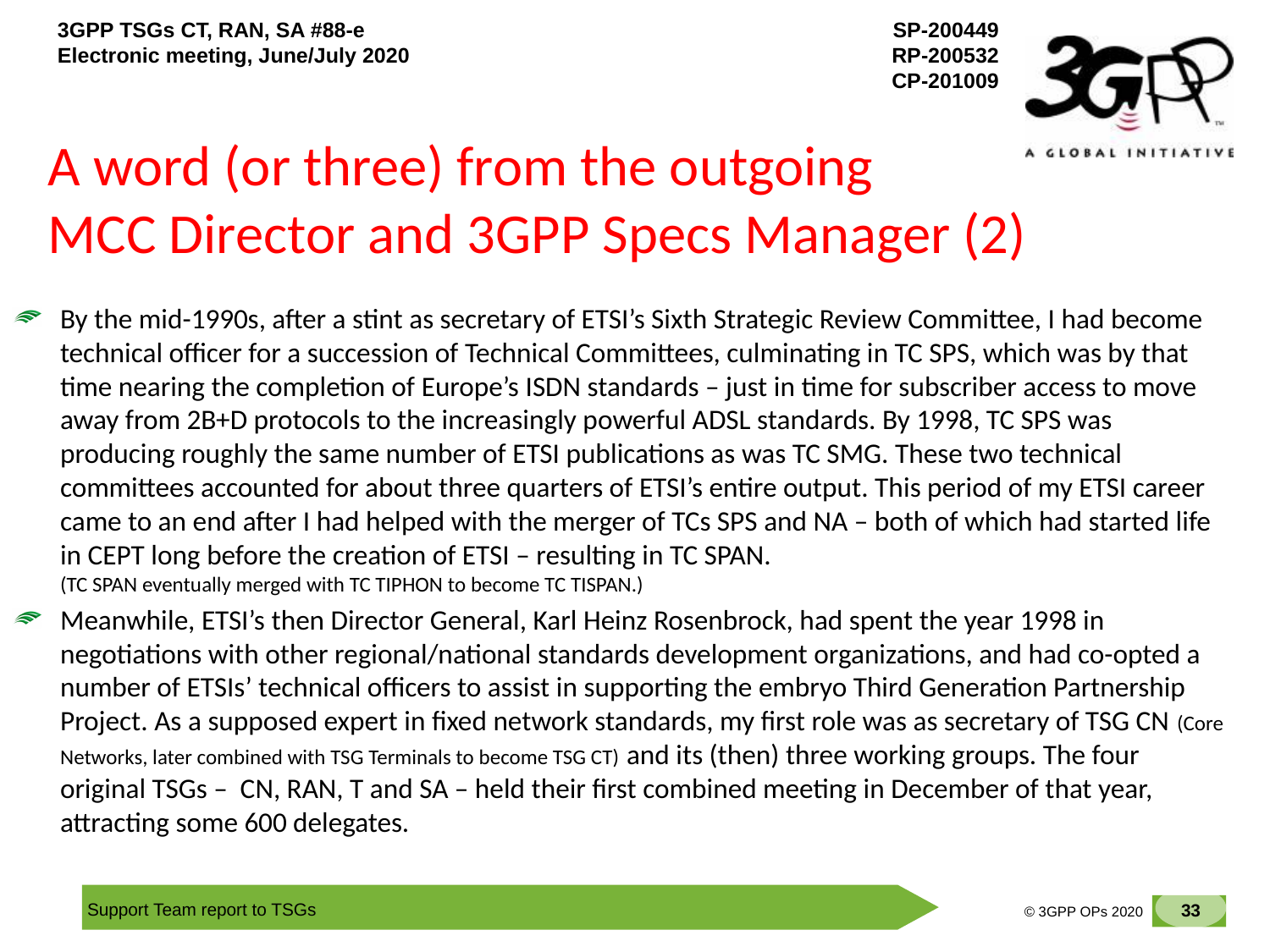

# A word (or three) from the outgoing MCC Director and 3GPP Specs Manager (2)
By the mid-1990s, after a stint as secretary of ETSI’s Sixth Strategic Review Committee, I had become technical officer for a succession of Technical Committees, culminating in TC SPS, which was by that time nearing the completion of Europe’s ISDN standards – just in time for subscriber access to move away from 2B+D protocols to the increasingly powerful ADSL standards. By 1998, TC SPS was producing roughly the same number of ETSI publications as was TC SMG. These two technical committees accounted for about three quarters of ETSI’s entire output. This period of my ETSI career came to an end after I had helped with the merger of TCs SPS and NA – both of which had started life in CEPT long before the creation of ETSI – resulting in TC SPAN.
(TC SPAN eventually merged with TC TIPHON to become TC TISPAN.)
Meanwhile, ETSI’s then Director General, Karl Heinz Rosenbrock, had spent the year 1998 in negotiations with other regional/national standards development organizations, and had co-opted a number of ETSIs’ technical officers to assist in supporting the embryo Third Generation Partnership Project. As a supposed expert in fixed network standards, my first role was as secretary of TSG CN (Core Networks, later combined with TSG Terminals to become TSG CT) and its (then) three working groups. The four original TSGs –  CN, RAN, T and SA – held their first combined meeting in December of that year, attracting some 600 delegates.

33